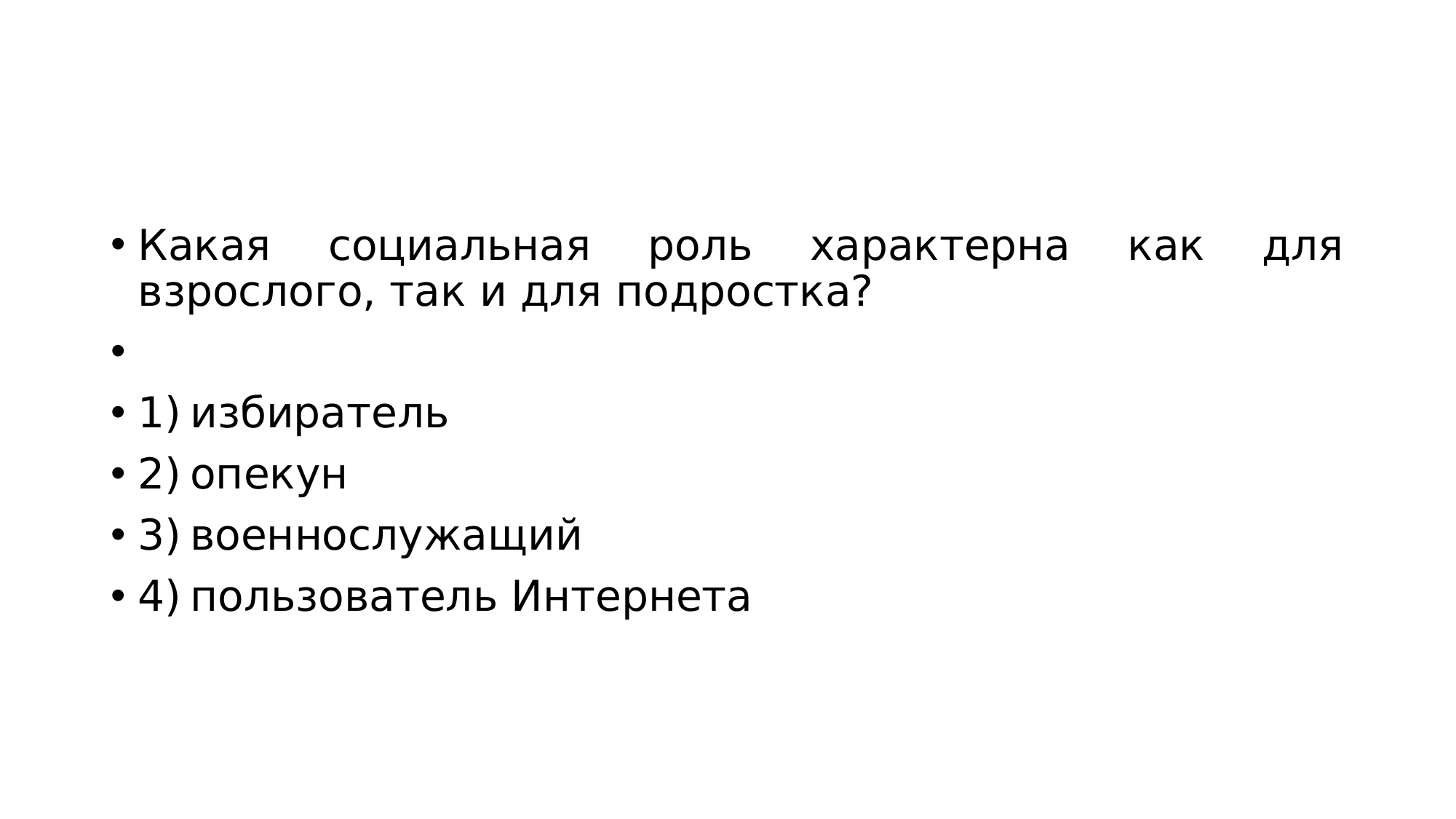

#
Какая социальная роль характерна как для взрослого, так и для подростка?

1) избиратель
2) опекун
3) военнослужащий
4) пользователь Интернета